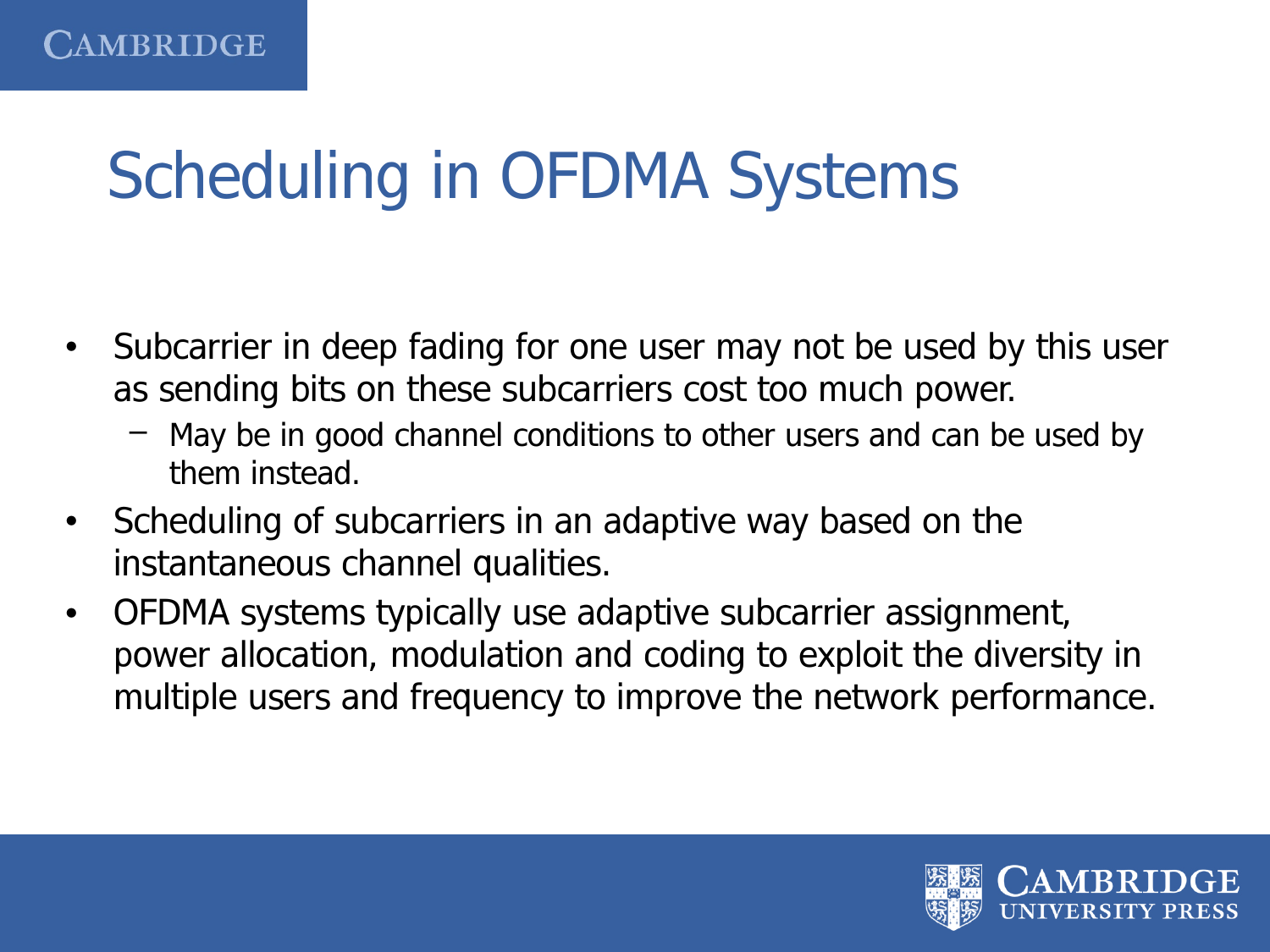

# Scheduling in OFDMA Systems
Subcarrier in deep fading for one user may not be used by this user as sending bits on these subcarriers cost too much power.
May be in good channel conditions to other users and can be used by them instead.
Scheduling of subcarriers in an adaptive way based on the instantaneous channel qualities.
OFDMA systems typically use adaptive subcarrier assignment, power allocation, modulation and coding to exploit the diversity in multiple users and frequency to improve the network performance.